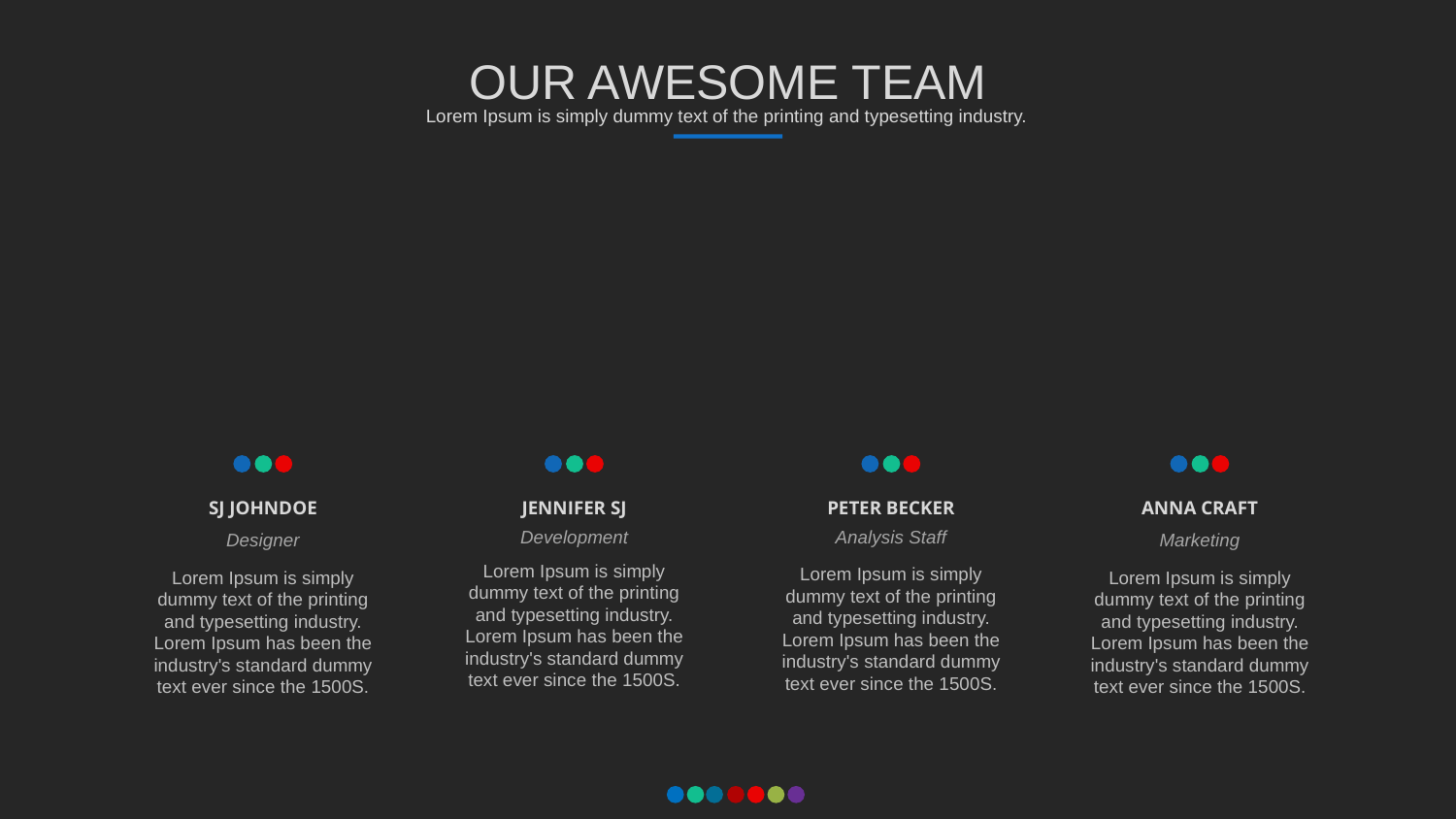

OUR AWESOME TEAM

Lorem Ipsum is simply dummy text of the printing and typesetting industry.

SJ JOHNDOE
Designer
Lorem Ipsum is simply dummy text of the printing and typesetting industry. Lorem Ipsum has been the industry's standard dummy text ever since the 1500S.
JENNIFER SJ
Development
Lorem Ipsum is simply dummy text of the printing and typesetting industry. Lorem Ipsum has been the industry's standard dummy text ever since the 1500S.
PETER BECKER
Analysis Staff
Lorem Ipsum is simply dummy text of the printing and typesetting industry. Lorem Ipsum has been the industry's standard dummy text ever since the 1500S.
ANNA CRAFT
Marketing
Lorem Ipsum is simply dummy text of the printing and typesetting industry. Lorem Ipsum has been the industry's standard dummy text ever since the 1500S.